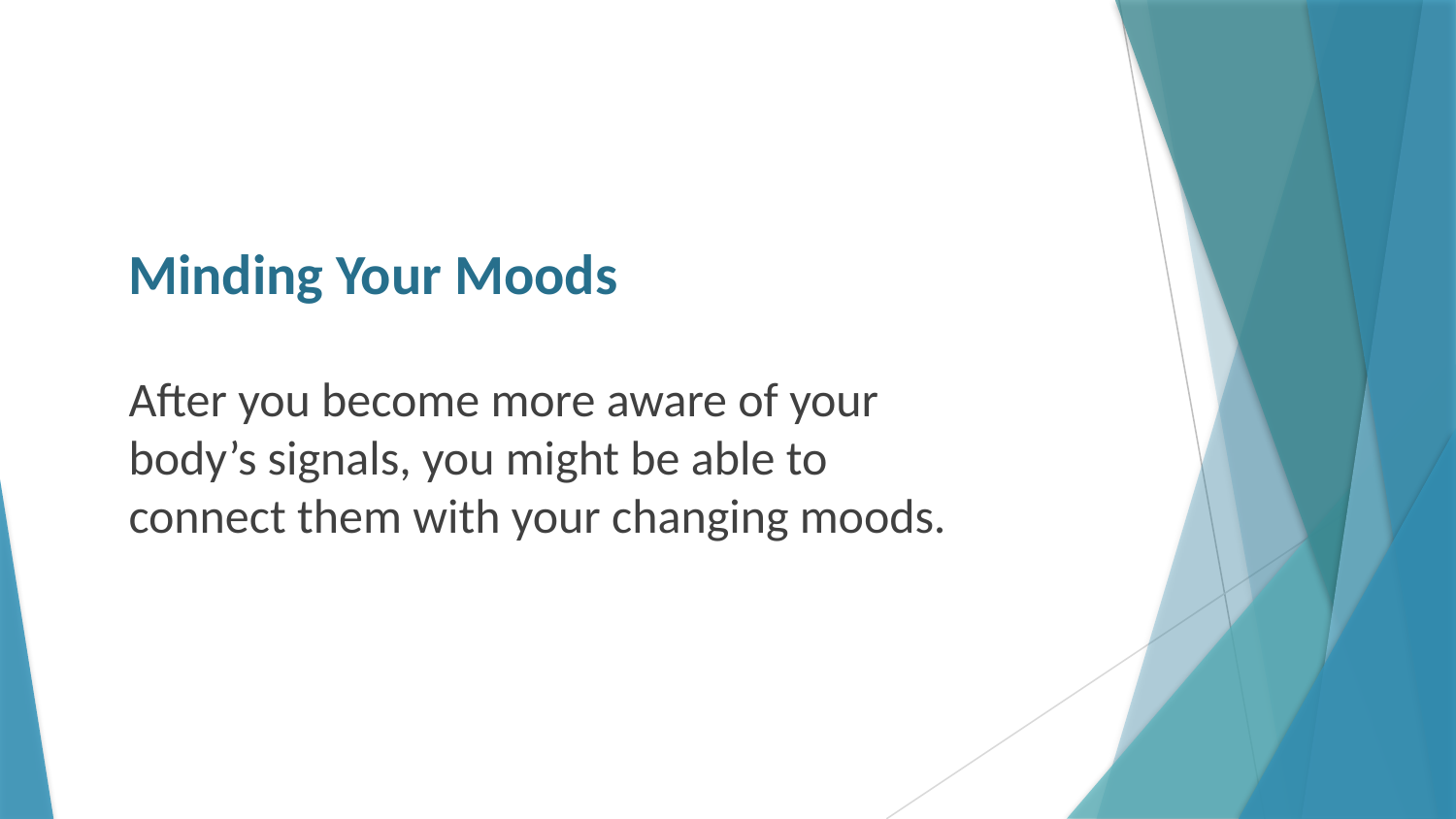

# Minding Your Moods
After you become more aware of your body’s signals, you might be able to connect them with your changing moods.